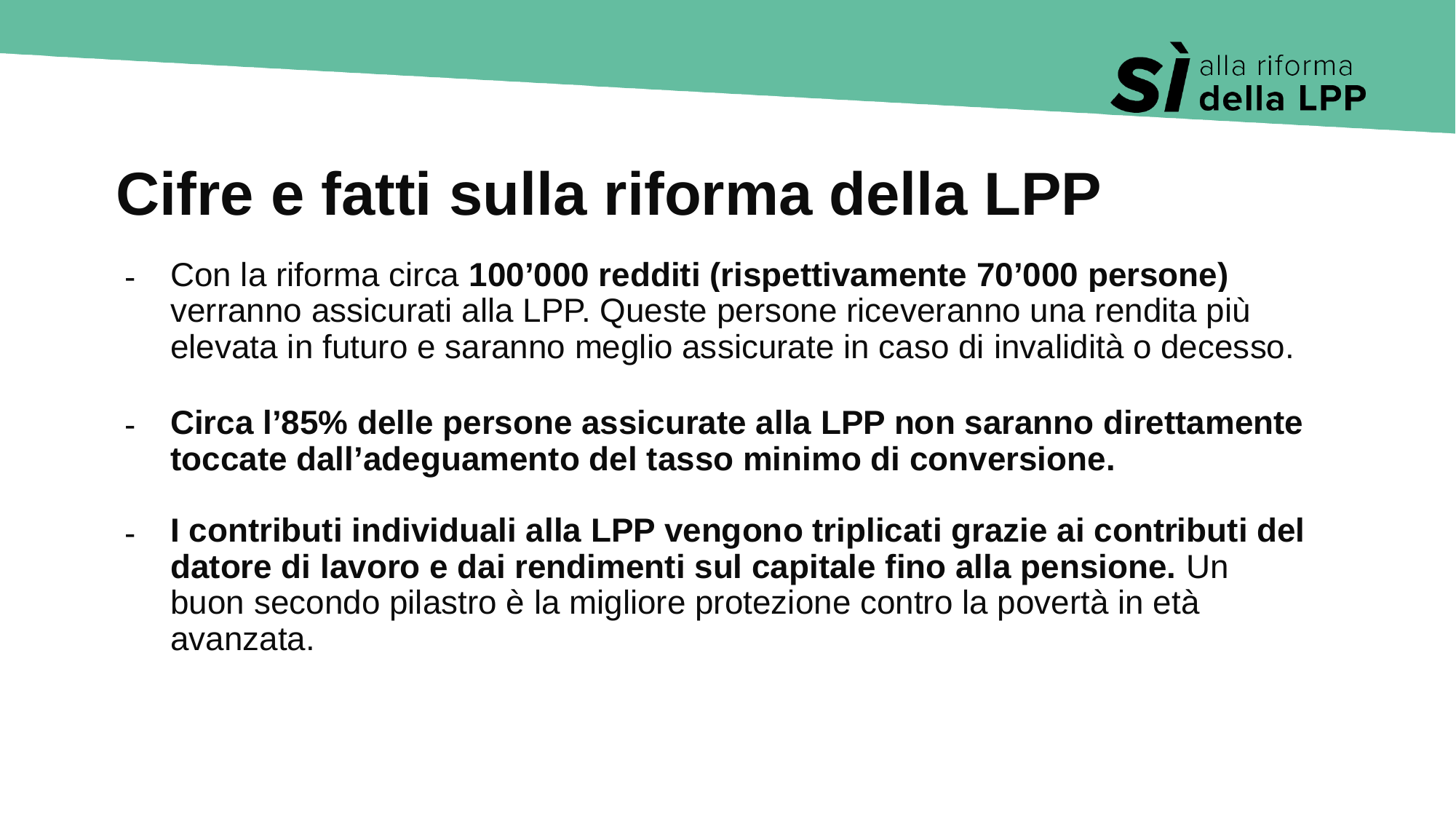

# Cifre e fatti sulla riforma della LPP
Con la riforma circa 100’000 redditi (rispettivamente 70’000 persone) verranno assicurati alla LPP. Queste persone riceveranno una rendita più elevata in futuro e saranno meglio assicurate in caso di invalidità o decesso.
Circa l’85% delle persone assicurate alla LPP non saranno direttamente toccate dall’adeguamento del tasso minimo di conversione.

I contributi individuali alla LPP vengono triplicati grazie ai contributi del datore di lavoro e dai rendimenti sul capitale fino alla pensione. Un buon secondo pilastro è la migliore protezione contro la povertà in età avanzata.
Ja zur BVG-Reform
12